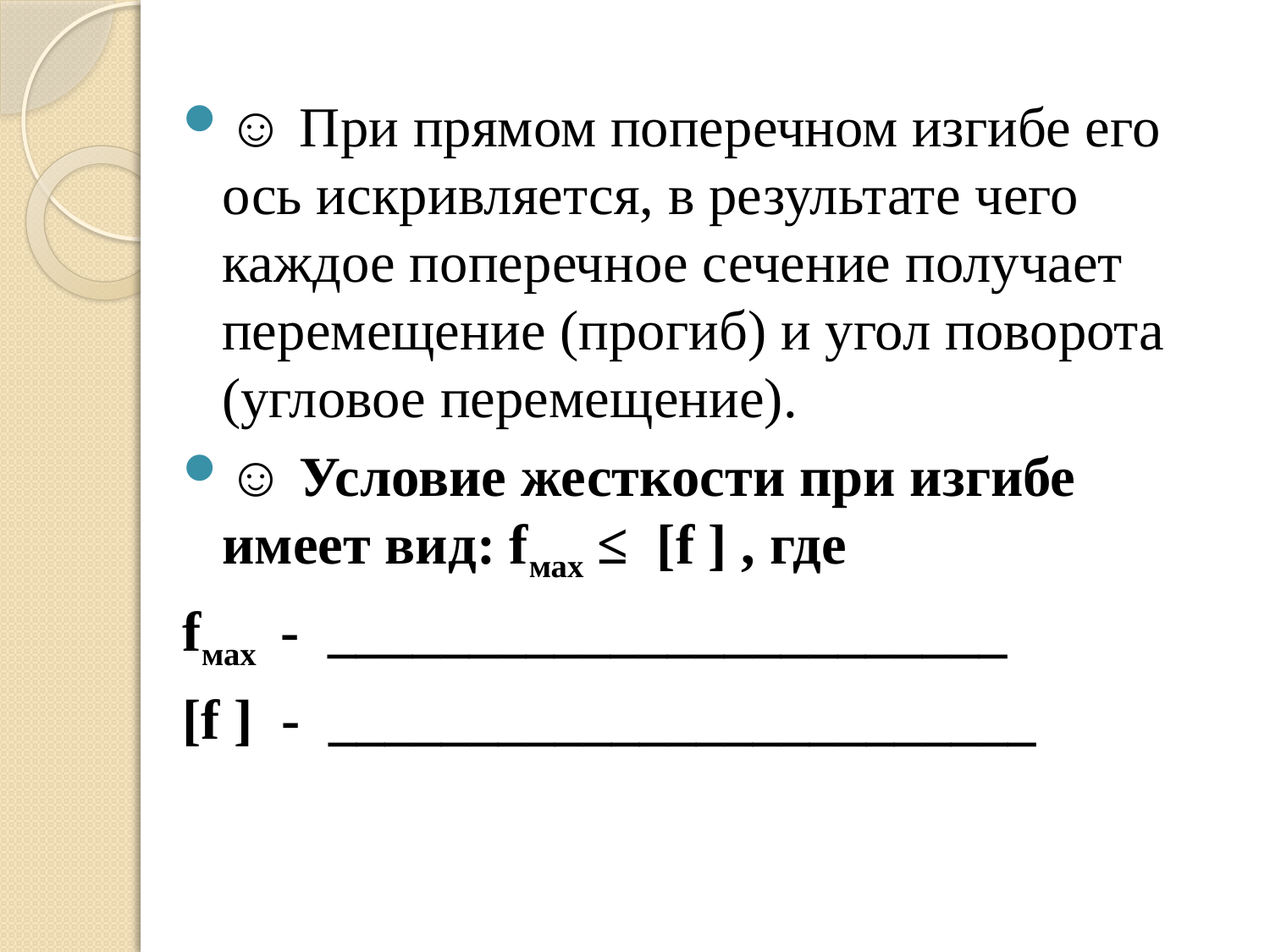

#
☺ При прямом поперечном изгибе его ось искривляется, в результате чего каждое поперечное сечение получает перемещение (прогиб) и угол поворота (угловое перемещение).
☺ Условие жесткости при изгибе имеет вид: fмах ≤  [f ] , где
fмах   -  ________________________
[f ]  -  _________________________